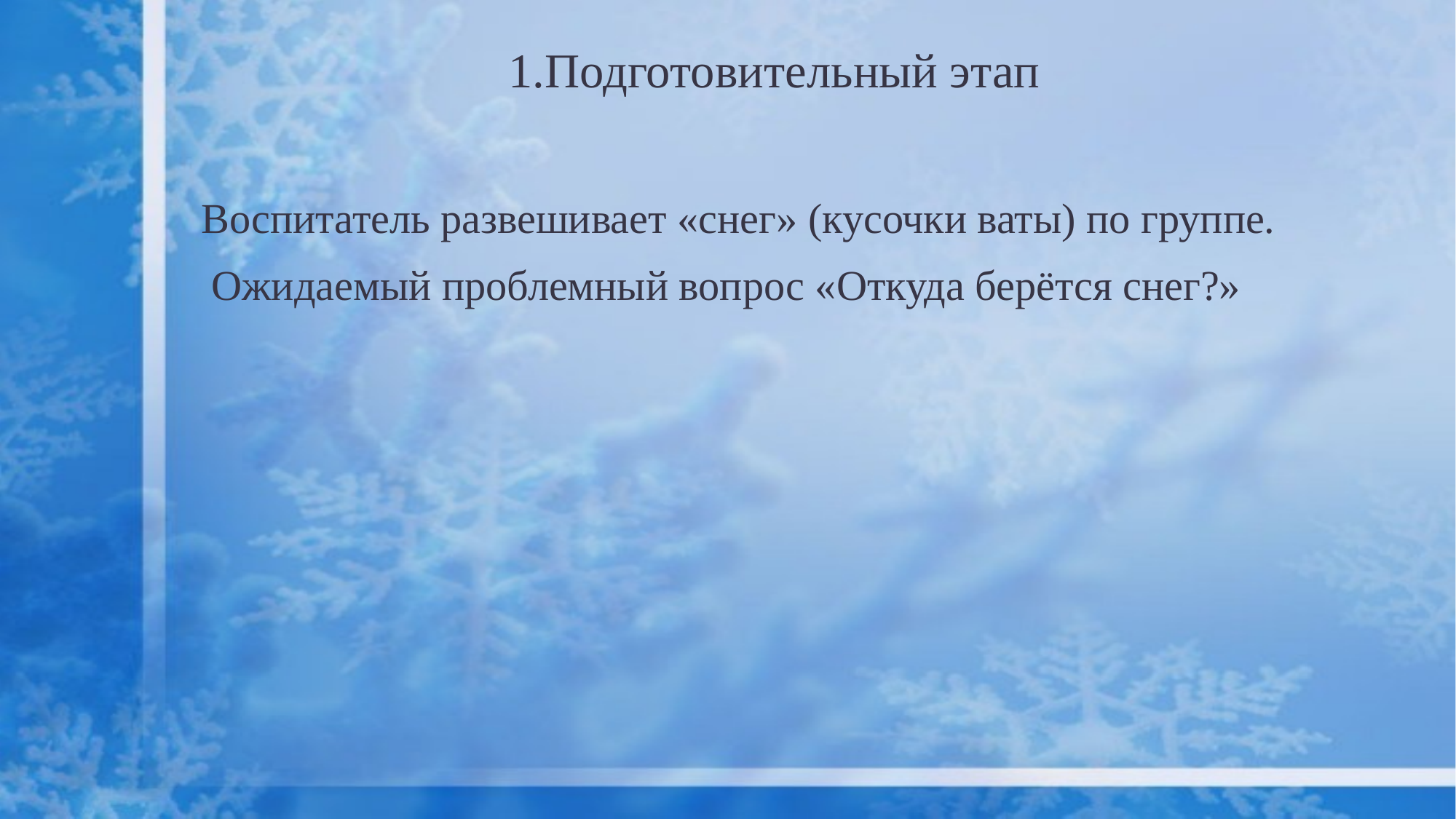

# 1.Подготовительный этап
Воспитатель развешивает «снег» (кусочки ваты) по группе.
 Ожидаемый проблемный вопрос «Откуда берётся снег?»